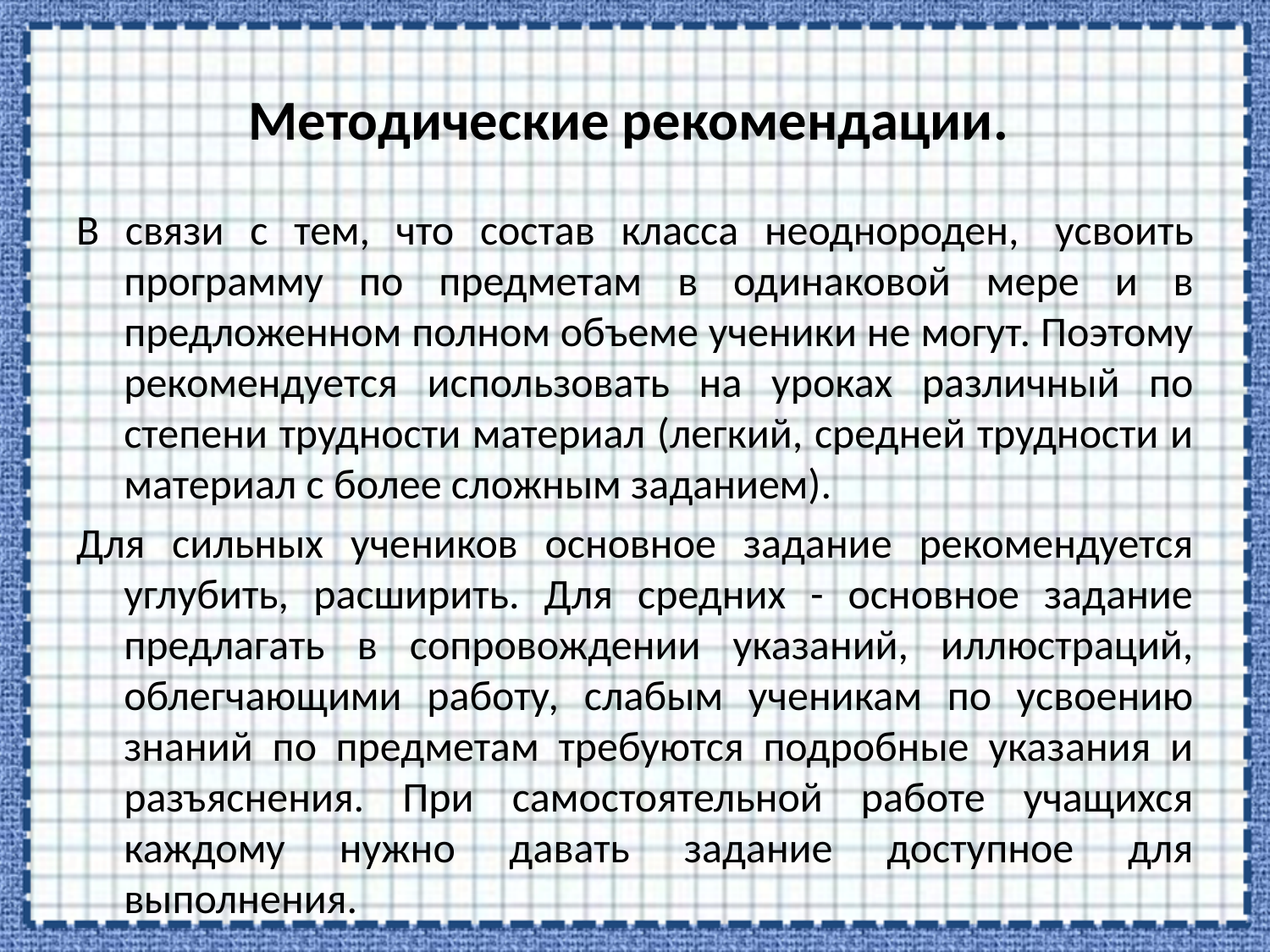

# Методические рекомендации.
В связи с тем, что состав класса неоднороден,  усвоить программу по предметам в одинаковой мере и в предложенном полном объеме ученики не могут. Поэтому рекомендуется использовать на уроках различный по степени трудности материал (легкий, средней трудности и материал с более сложным заданием).
Для сильных учеников основное задание рекомендуется углубить, расширить. Для средних - основное задание предлагать в сопровождении указаний, иллюстраций, облегчающими работу, слабым ученикам по усвоению знаний по предметам требуются подробные указания и разъяснения. При самостоятельной работе учащихся каждому нужно давать задание доступное для выполнения.